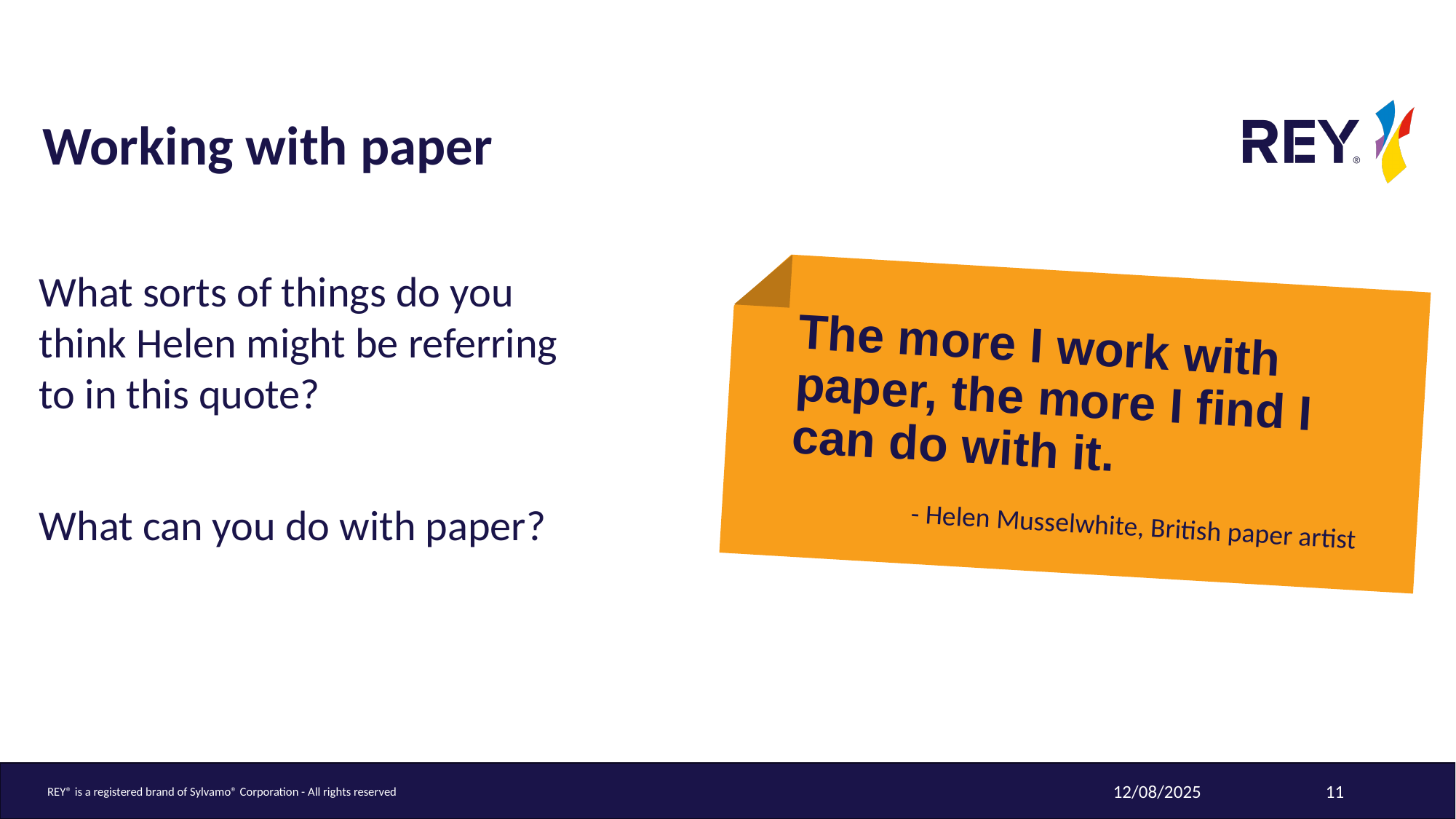

# Working with paper
What sorts of things do you think Helen might be referring to in this quote?

What can you do with paper?

The more I work with paper, the more I find I can do with it.
- Helen Musselwhite, British paper artist
REY® is a registered brand of Sylvamo® Corporation - All rights reserved
11
12/08/2025